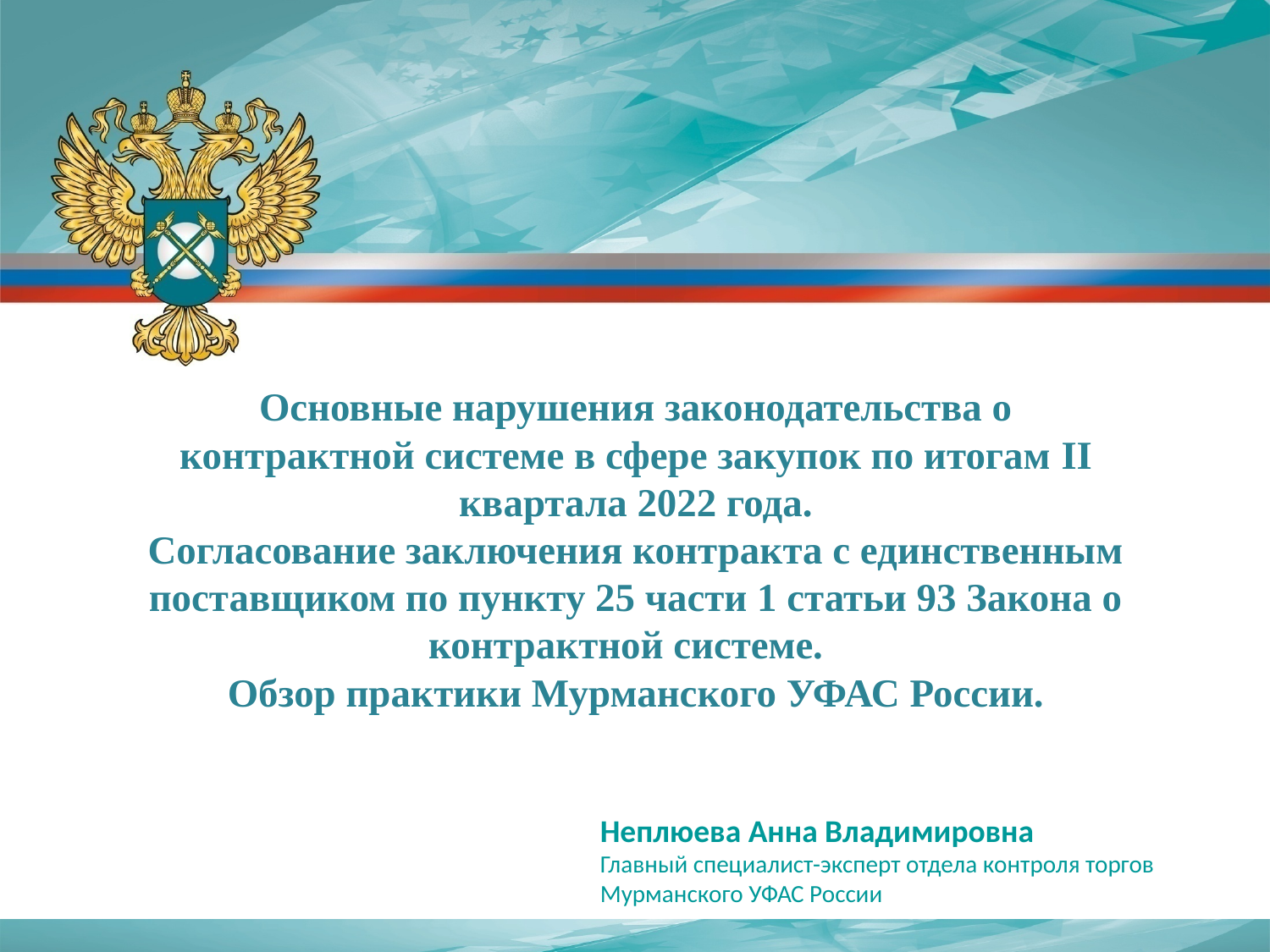

Основные нарушения законодательства о контрактной системе в сфере закупок по итогам II квартала 2022 года.
Согласование заключения контракта с единственным поставщиком по пункту 25 части 1 статьи 93 Закона о контрактной системе.
Обзор практики Мурманского УФАС России.
Неплюева Анна Владимировна
Главный специалист-эксперт отдела контроля торгов Мурманского УФАС России
1